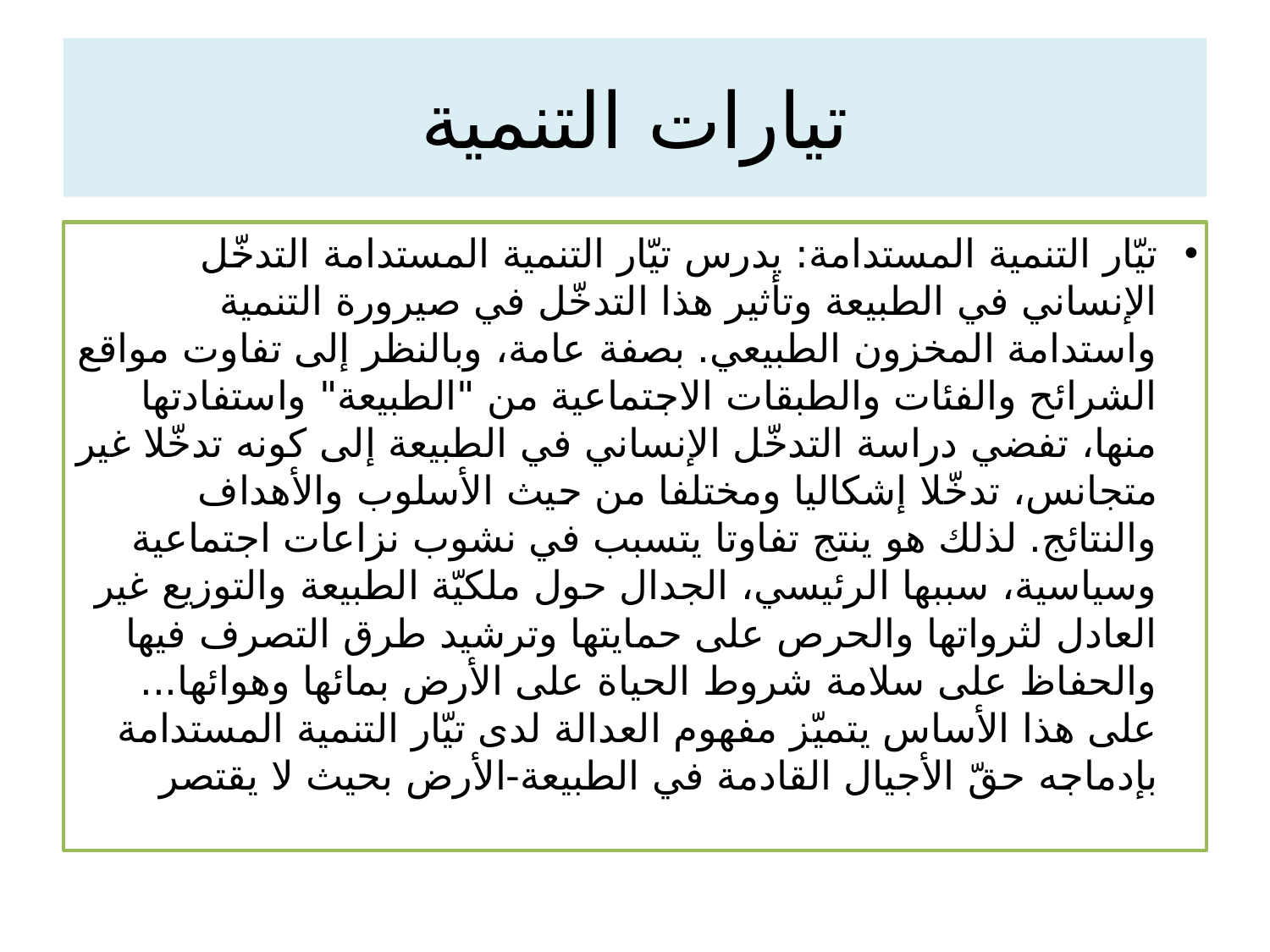

# تيارات التنمية
تيّار التنمية المستدامة: يدرس تيّار التنمية المستدامة التدخّل الإنساني في الطبيعة وتأثير هذا التدخّل في صيرورة التنمية واستدامة المخزون الطبيعي. بصفة عامة، وبالنظر إلى تفاوت مواقع الشرائح والفئات والطبقات الاجتماعية من "الطبيعة" واستفادتها منها، تفضي دراسة التدخّل الإنساني في الطبيعة إلى كونه تدخّلا غير متجانس، تدخّلا إشكاليا ومختلفا من حيث الأسلوب والأهداف والنتائج. لذلك هو ينتج تفاوتا يتسبب في نشوب نزاعات اجتماعية وسياسية، سببها الرئيسي، الجدال حول ملكيّة الطبيعة والتوزيع غير العادل لثرواتها والحرص على حمايتها وترشيد طرق التصرف فيها والحفاظ على سلامة شروط الحياة على الأرض بمائها وهوائها... على هذا الأساس يتميّز مفهوم العدالة لدى تيّار التنمية المستدامة بإدماجه حقّ الأجيال القادمة في الطبيعة-الأرض بحيث لا يقتصر